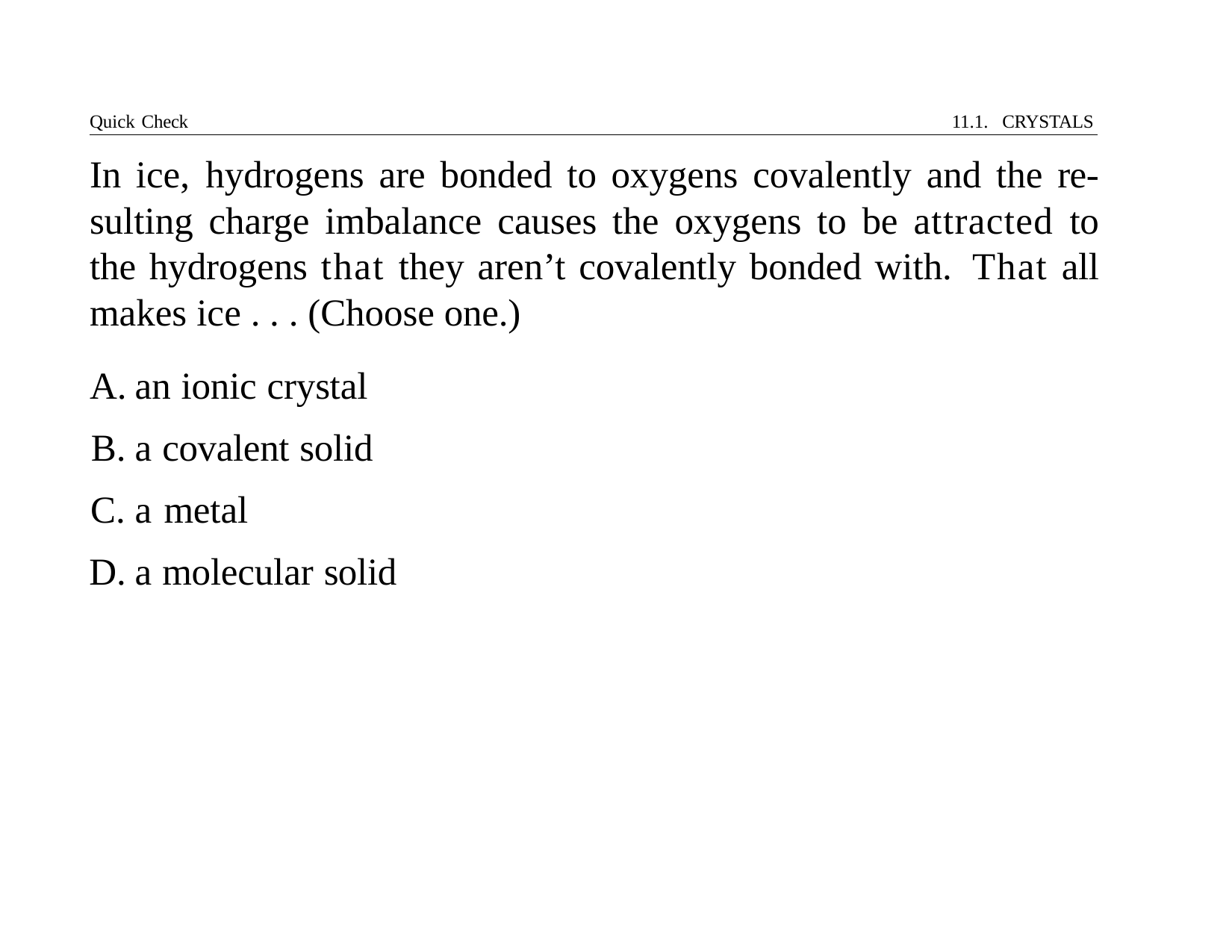

Quick Check	11.1.  CRYSTALS

# In ice, hydrogens are bonded to oxygens covalently and the re- sulting charge imbalance causes the oxygens to be attracted to the hydrogens that they aren’t covalently bonded with.  That all makes ice . . . (Choose one.)
an ionic crystal
a covalent solid
a metal
a molecular solid